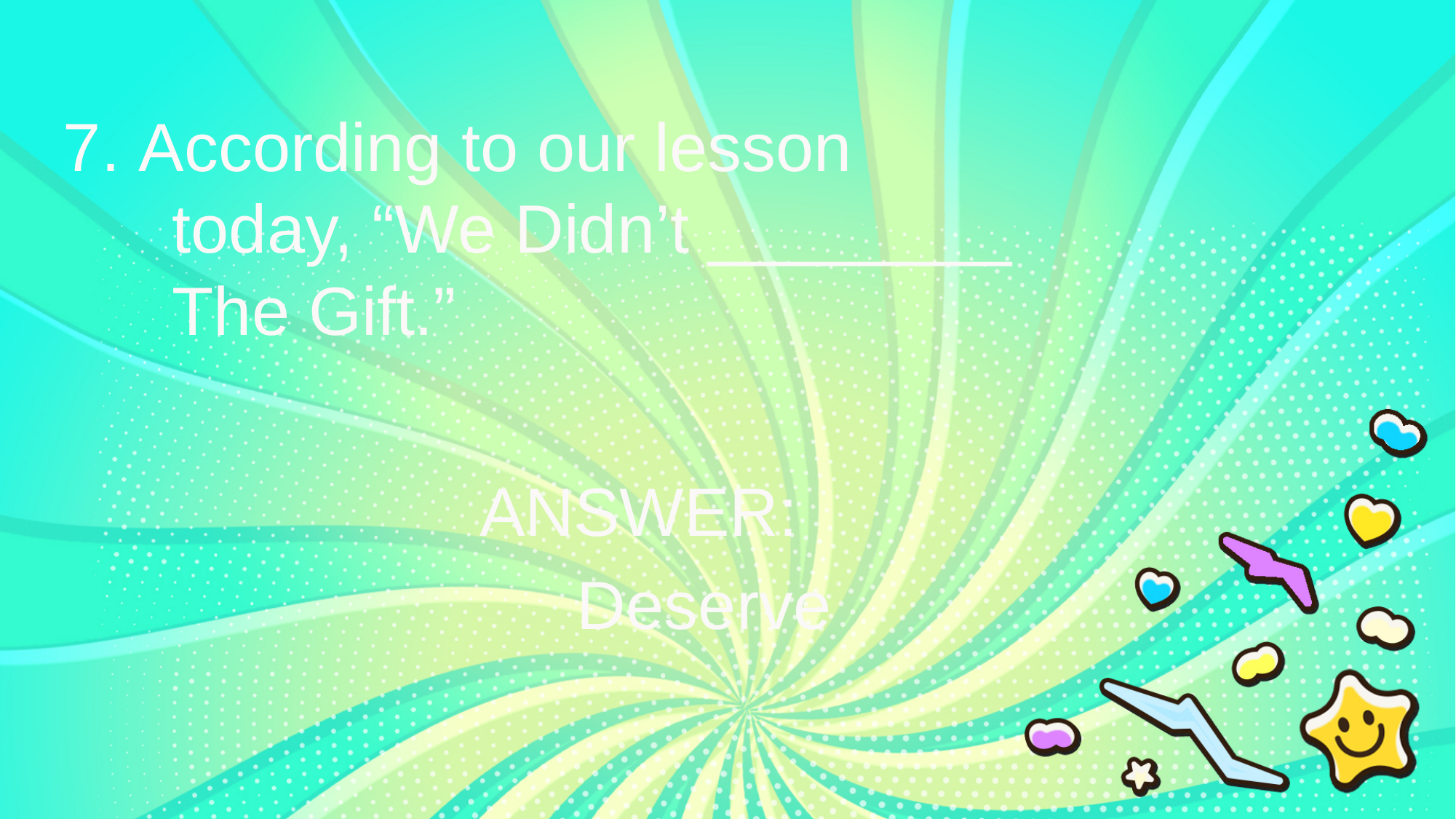

7. According to our lesson
	today, “We Didn’t ________
	The Gift.”
ANSWER:
Deserve